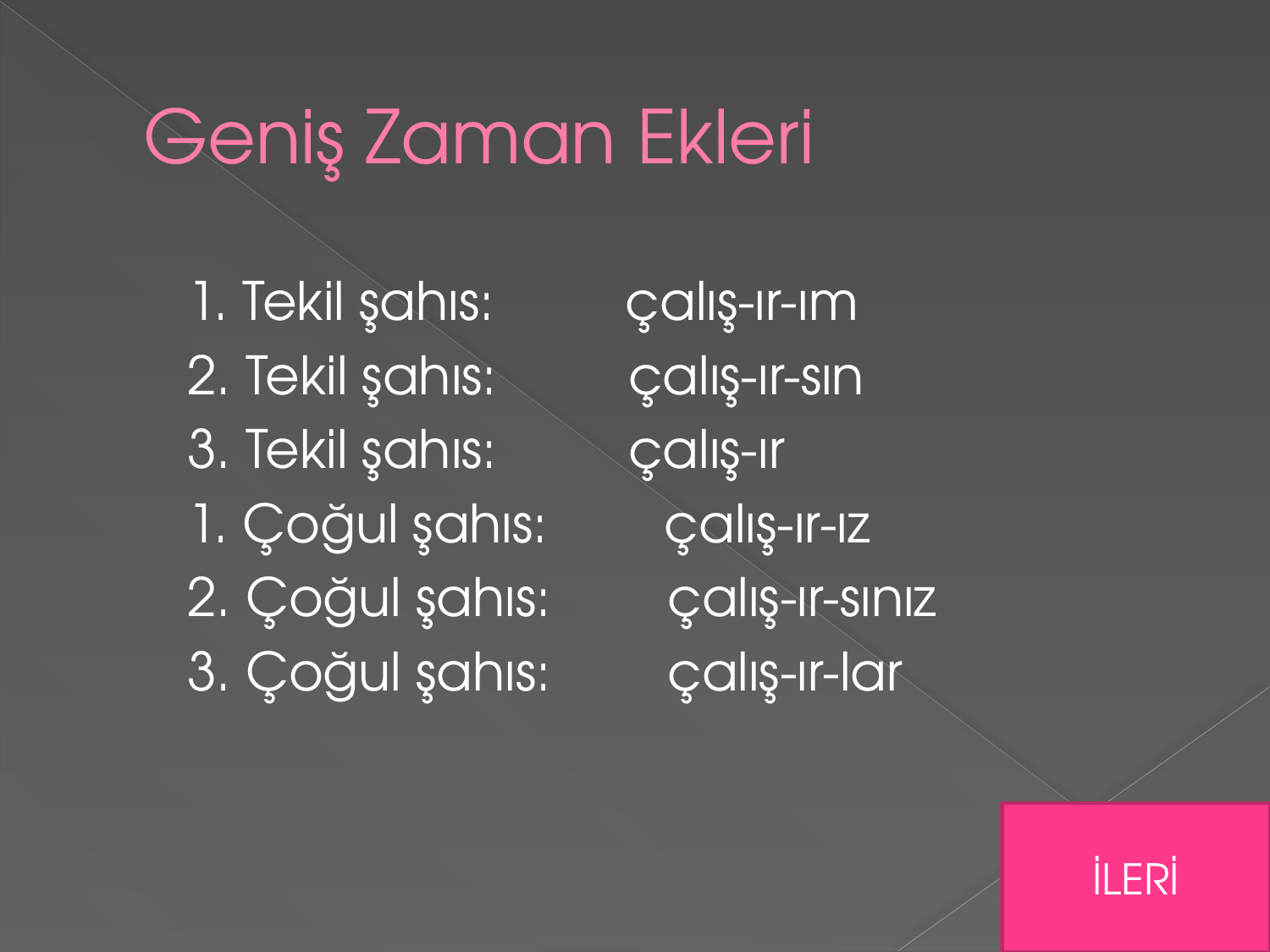

# Geniş Zaman Ekleri
       1. Tekil şahıs:         çalış-ır-ım
       2. Tekil şahıs:         çalış-ır-sın
       3. Tekil şahıs:         çalış-ır
       1. Çoğul şahıs:        çalış-ır-ız
       2. Çoğul şahıs:        çalış-ır-sınız
       3. Çoğul şahıs:        çalış-ır-lar

İLERİ